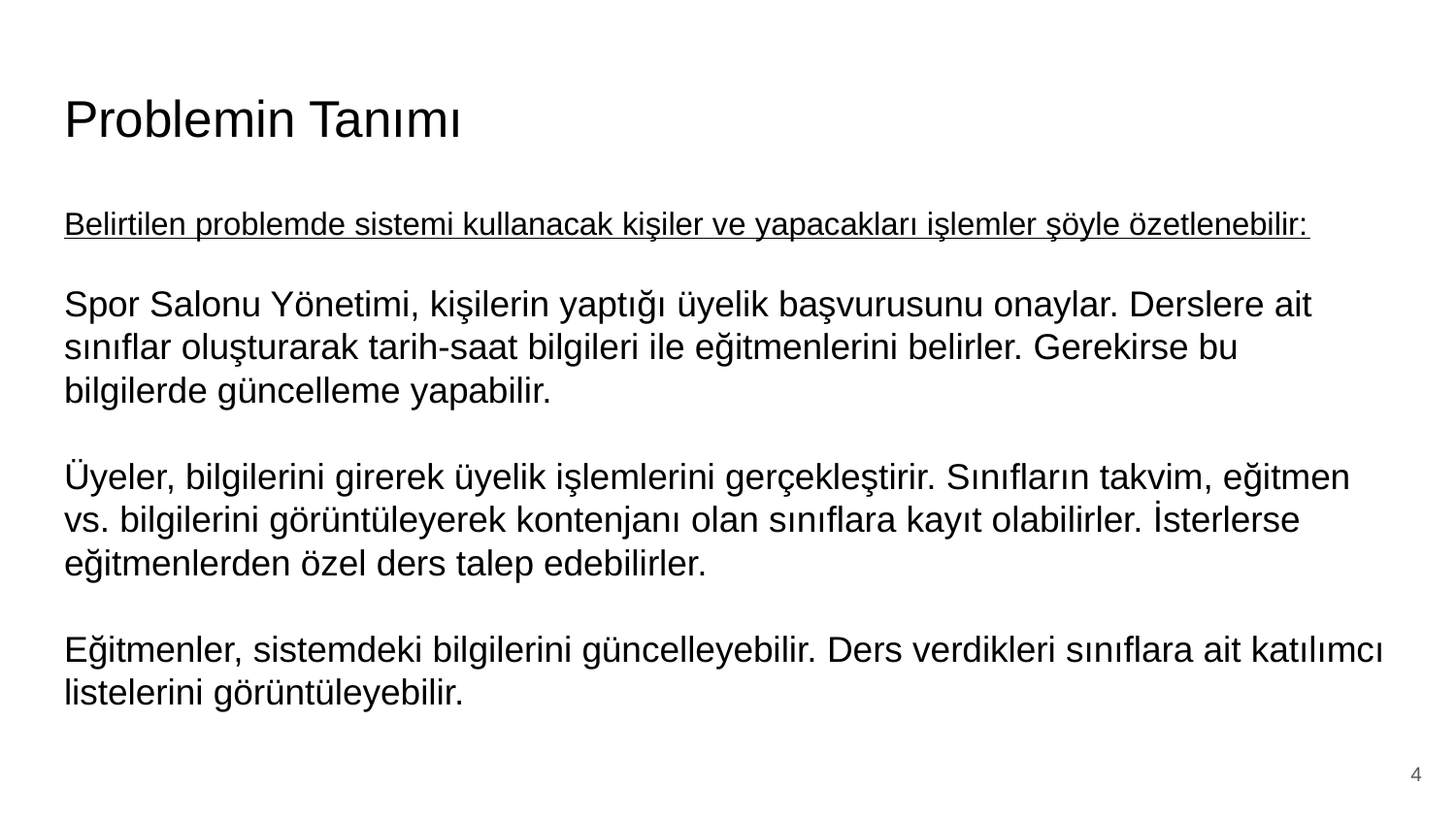

# Problemin Tanımı
Belirtilen problemde sistemi kullanacak kişiler ve yapacakları işlemler şöyle özetlenebilir:

Spor Salonu Yönetimi, kişilerin yaptığı üyelik başvurusunu onaylar. Derslere ait sınıflar oluşturarak tarih-saat bilgileri ile eğitmenlerini belirler. Gerekirse bu bilgilerde güncelleme yapabilir.

Üyeler, bilgilerini girerek üyelik işlemlerini gerçekleştirir. Sınıfların takvim, eğitmen vs. bilgilerini görüntüleyerek kontenjanı olan sınıflara kayıt olabilirler. İsterlerse eğitmenlerden özel ders talep edebilirler.

Eğitmenler, sistemdeki bilgilerini güncelleyebilir. Ders verdikleri sınıflara ait katılımcı listelerini görüntüleyebilir.
4